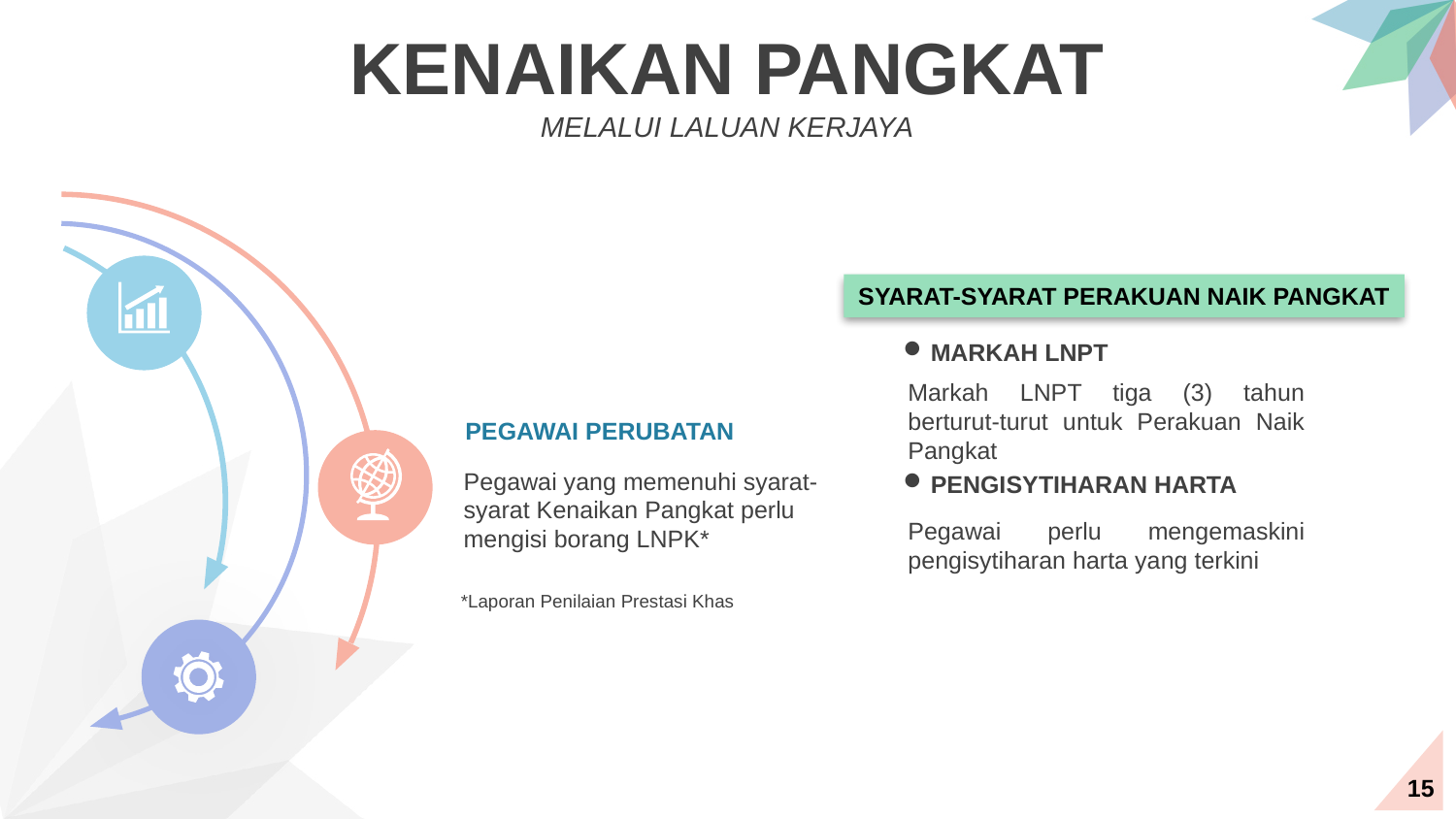

KENAIKAN PANGKAT
MELALUI LALUAN KERJAYA

SYARAT-SYARAT PERAKUAN NAIK PANGKAT

MARKAH LNPT
Markah LNPT tiga (3) tahun berturut-turut untuk Perakuan Naik Pangkat
PEGAWAI PERUBATAN
Pegawai yang memenuhi syarat-syarat Kenaikan Pangkat perlu mengisi borang LNPK*

PENGISYTIHARAN HARTA
Pegawai perlu mengemaskini pengisytiharan harta yang terkini
*Laporan Penilaian Prestasi Khas

15